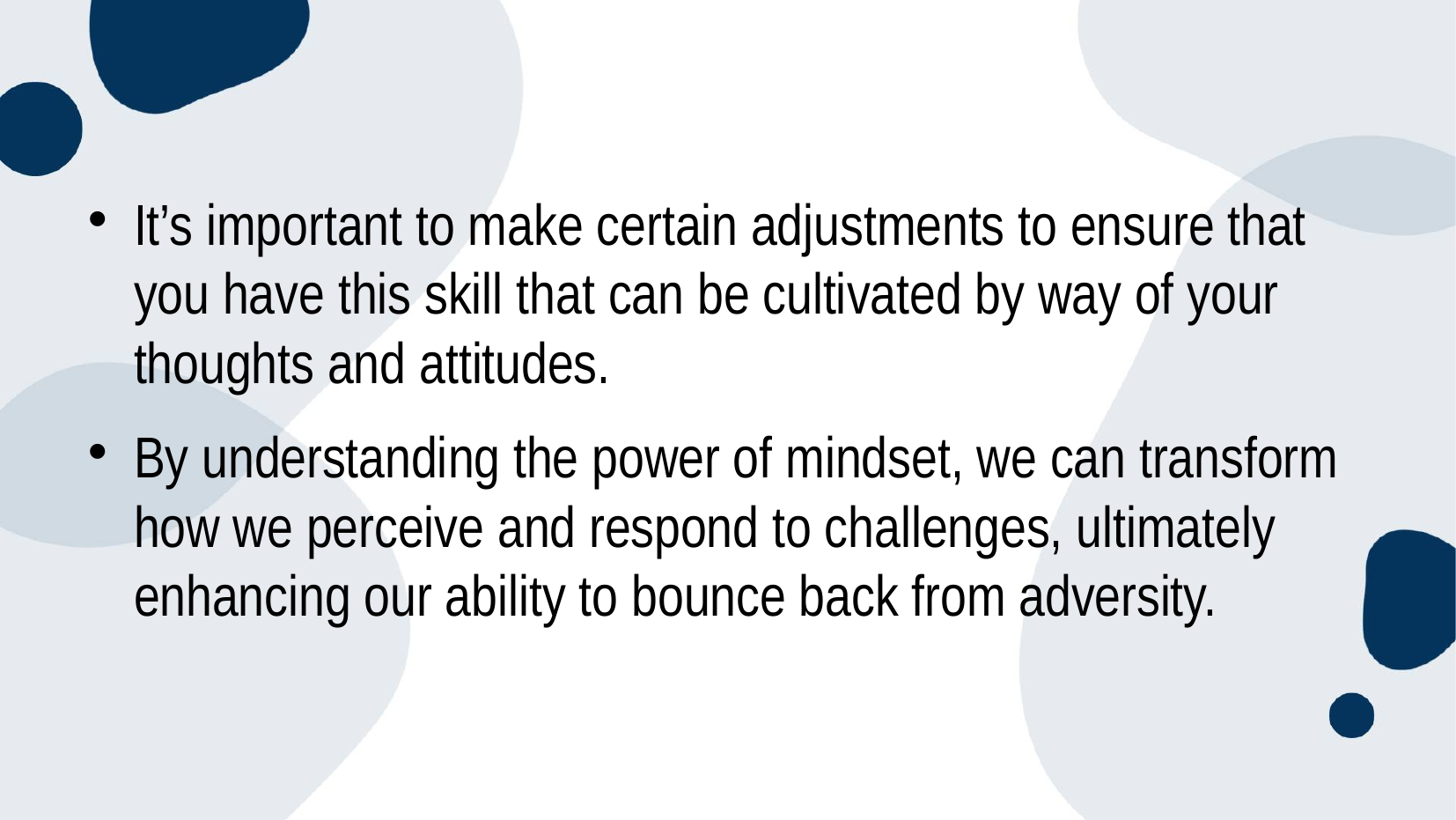

#
It’s important to make certain adjustments to ensure that you have this skill that can be cultivated by way of your thoughts and attitudes.
By understanding the power of mindset, we can transform how we perceive and respond to challenges, ultimately enhancing our ability to bounce back from adversity.